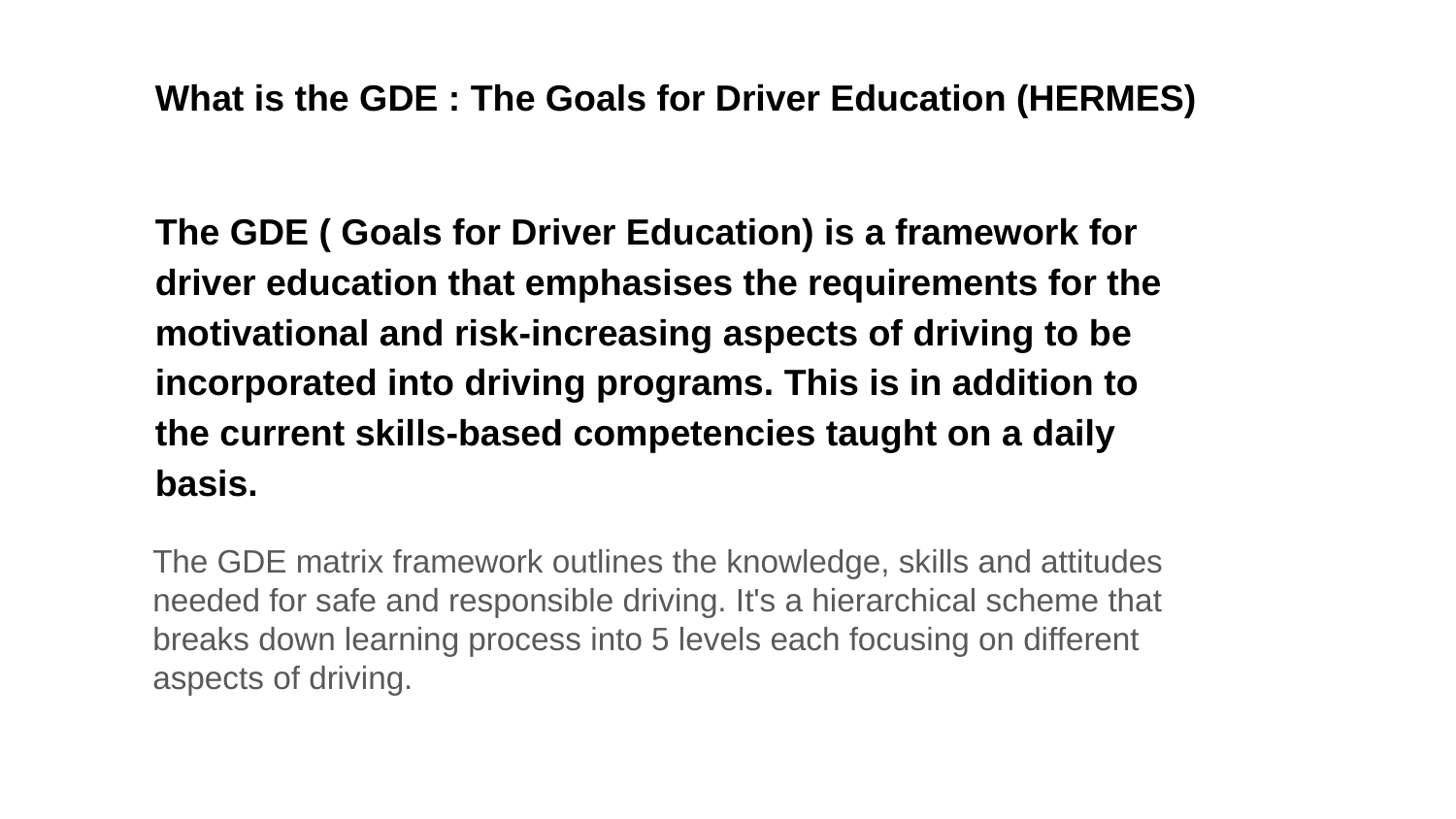

# What is the GDE : The Goals for Driver Education (HERMES)
The GDE ( Goals for Driver Education) is a framework for driver education that emphasises the requirements for the motivational and risk-increasing aspects of driving to be incorporated into driving programs. This is in addition to the current skills-based competencies taught on a daily basis.
The GDE matrix framework outlines the knowledge, skills and attitudes needed for safe and responsible driving. It's a hierarchical scheme that breaks down learning process into 5 levels each focusing on different aspects of driving.